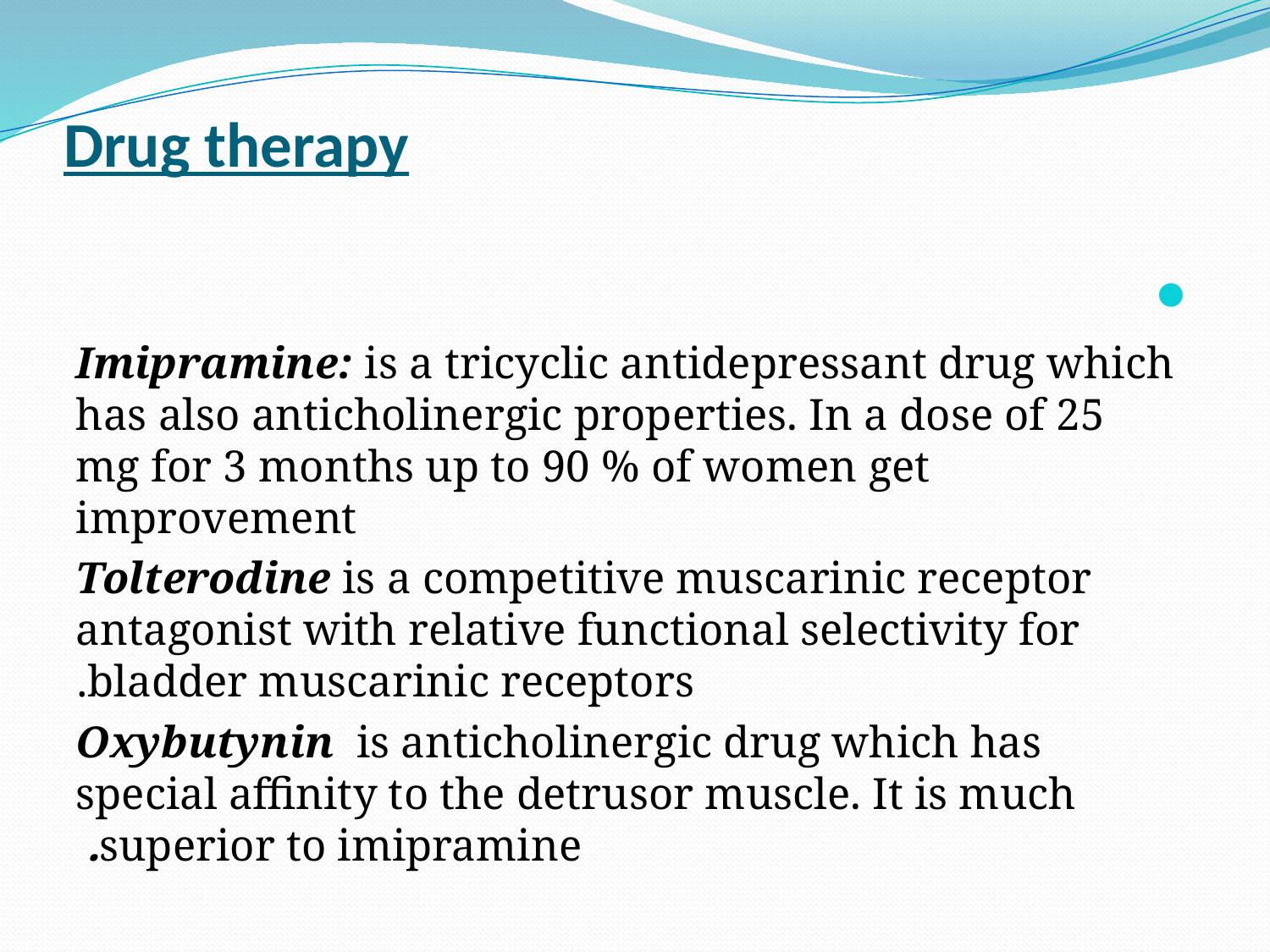

# Drug therapy

Imipramine: is a tricyclic antidepressant drug which has also anticholinergic properties. In a dose of 25 mg for 3 months up to 90 % of women get improvement
Tolterodine is a competitive muscarinic receptor antagonist with relative functional selectivity for bladder muscarinic receptors.
Oxybutynin  is anticholinergic drug which has special affinity to the detrusor muscle. It is much superior to imipramine.